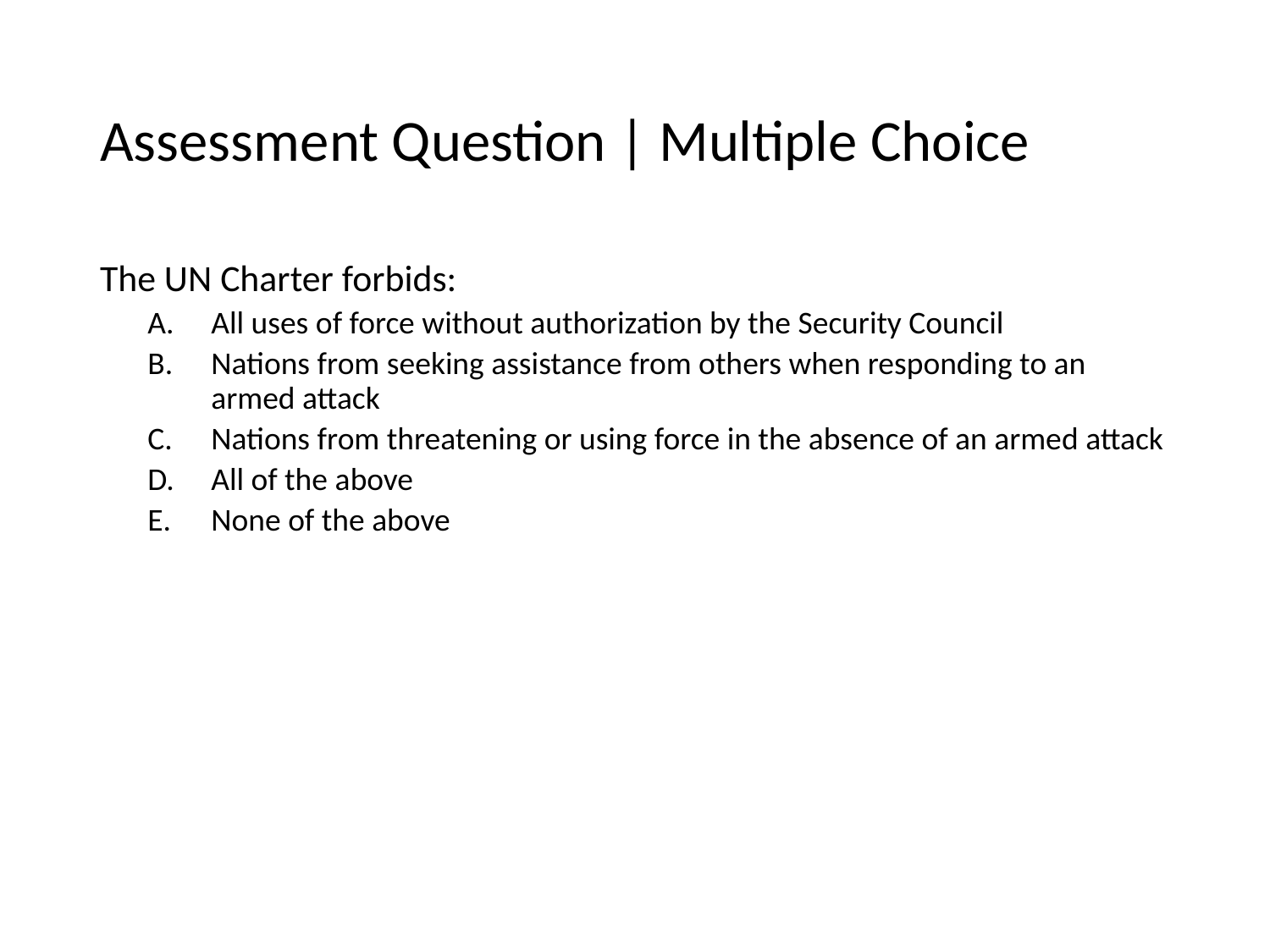

# Assessment Question | Multiple Choice
The UN Charter forbids:
All uses of force without authorization by the Security Council
Nations from seeking assistance from others when responding to an armed attack
Nations from threatening or using force in the absence of an armed attack
All of the above
None of the above